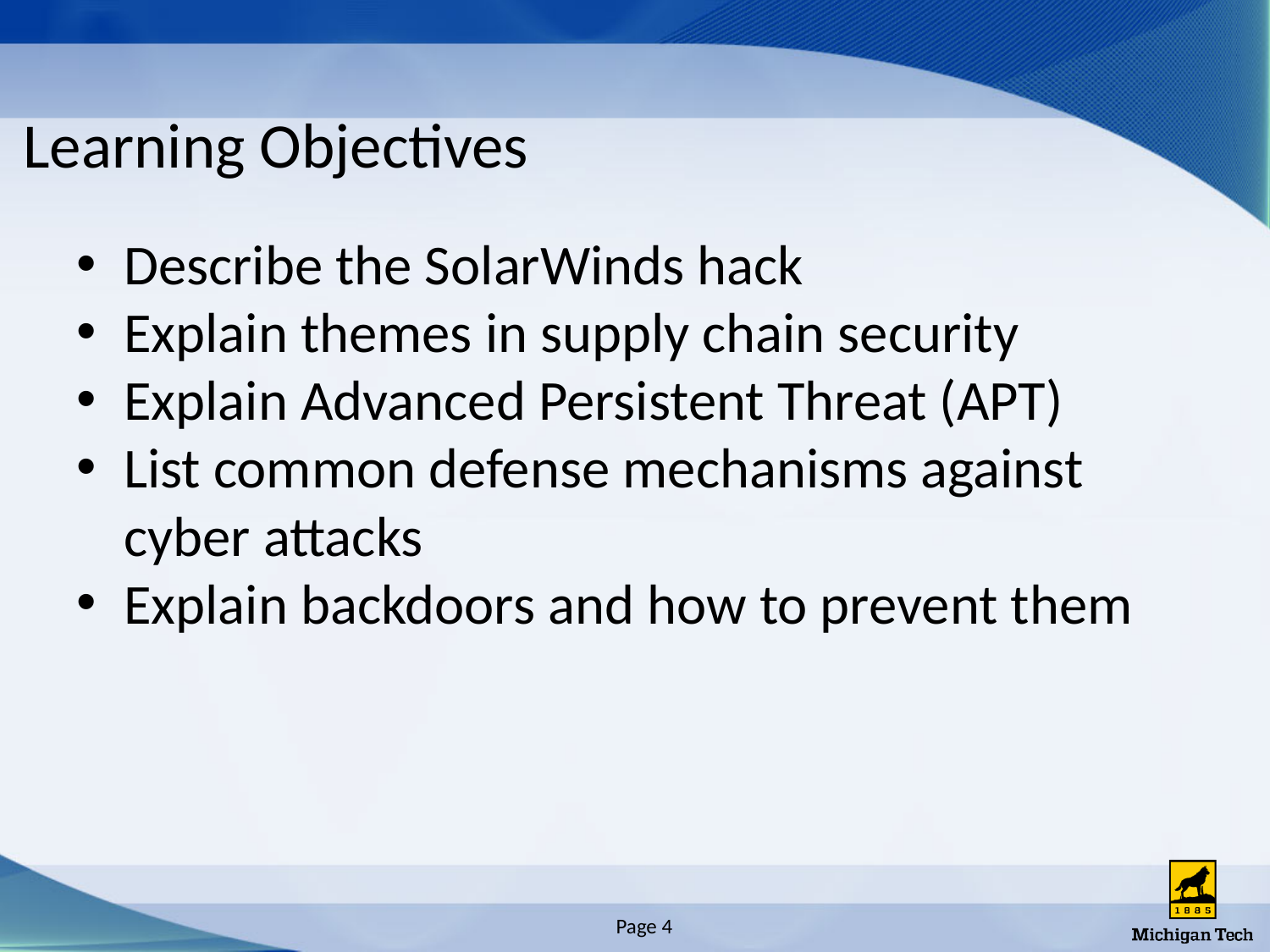

# Learning Objectives
Describe the SolarWinds hack
Explain themes in supply chain security
Explain Advanced Persistent Threat (APT)
List common defense mechanisms against cyber attacks
Explain backdoors and how to prevent them